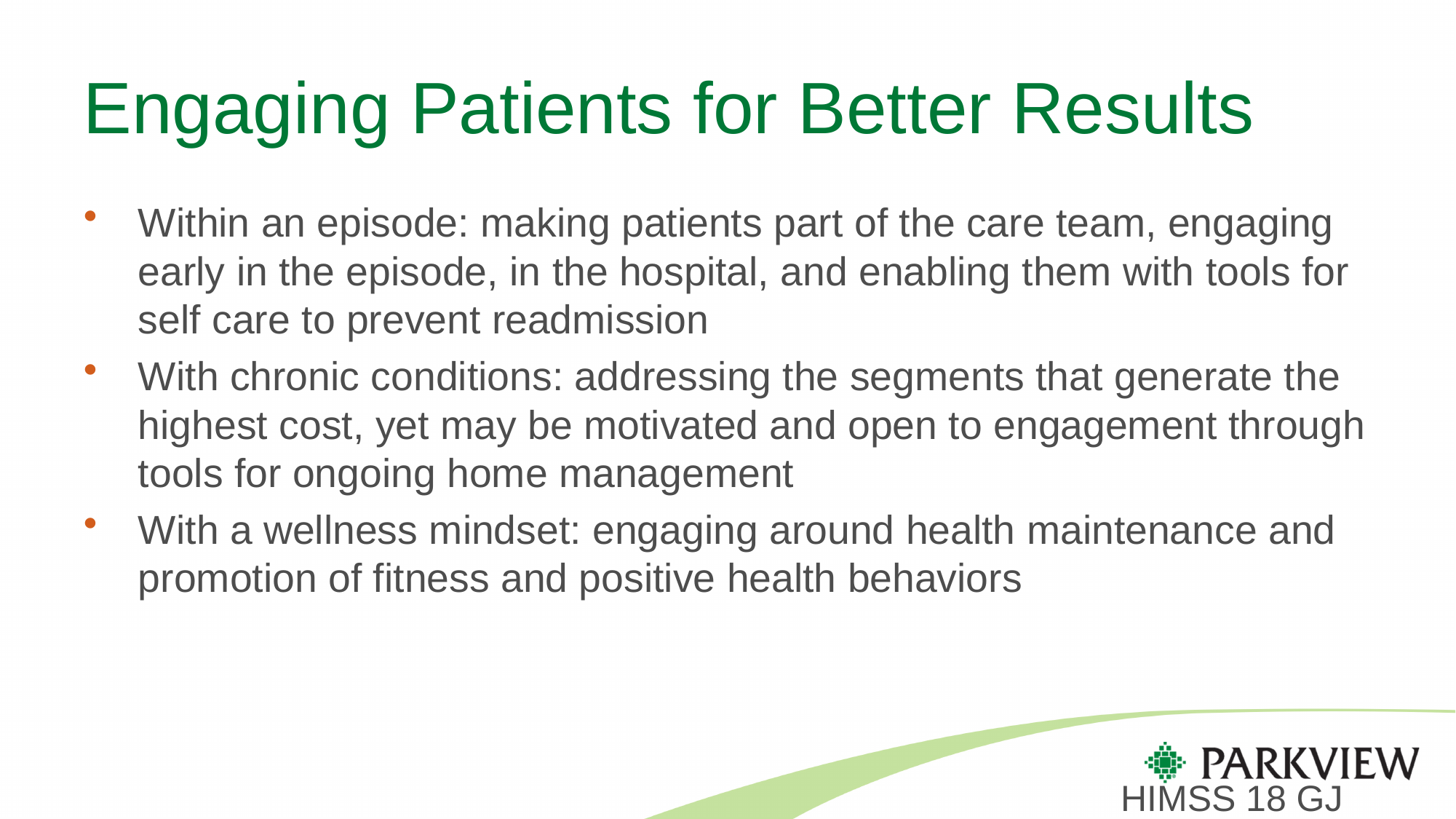

# Engaging Patients for Better Results
Within an episode: making patients part of the care team, engaging early in the episode, in the hospital, and enabling them with tools for self care to prevent readmission
With chronic conditions: addressing the segments that generate the highest cost, yet may be motivated and open to engagement through tools for ongoing home management
With a wellness mindset: engaging around health maintenance and promotion of fitness and positive health behaviors
HIMSS 18 GJ